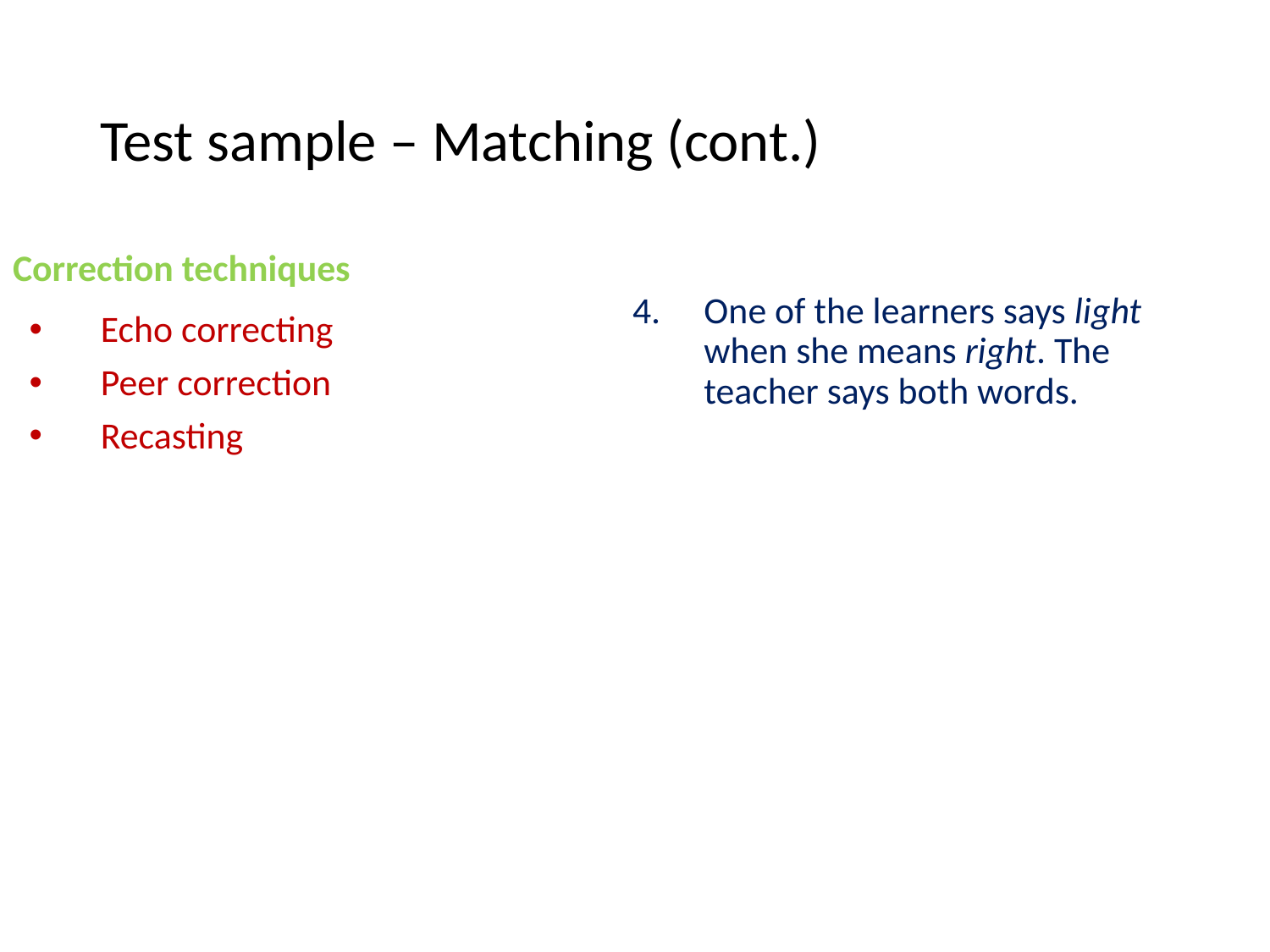

# Test sample – Matching (cont.)
Correction techniques
Echo correcting
Peer correction
Recasting
One of the learners says light when she means right. The teacher says both words.